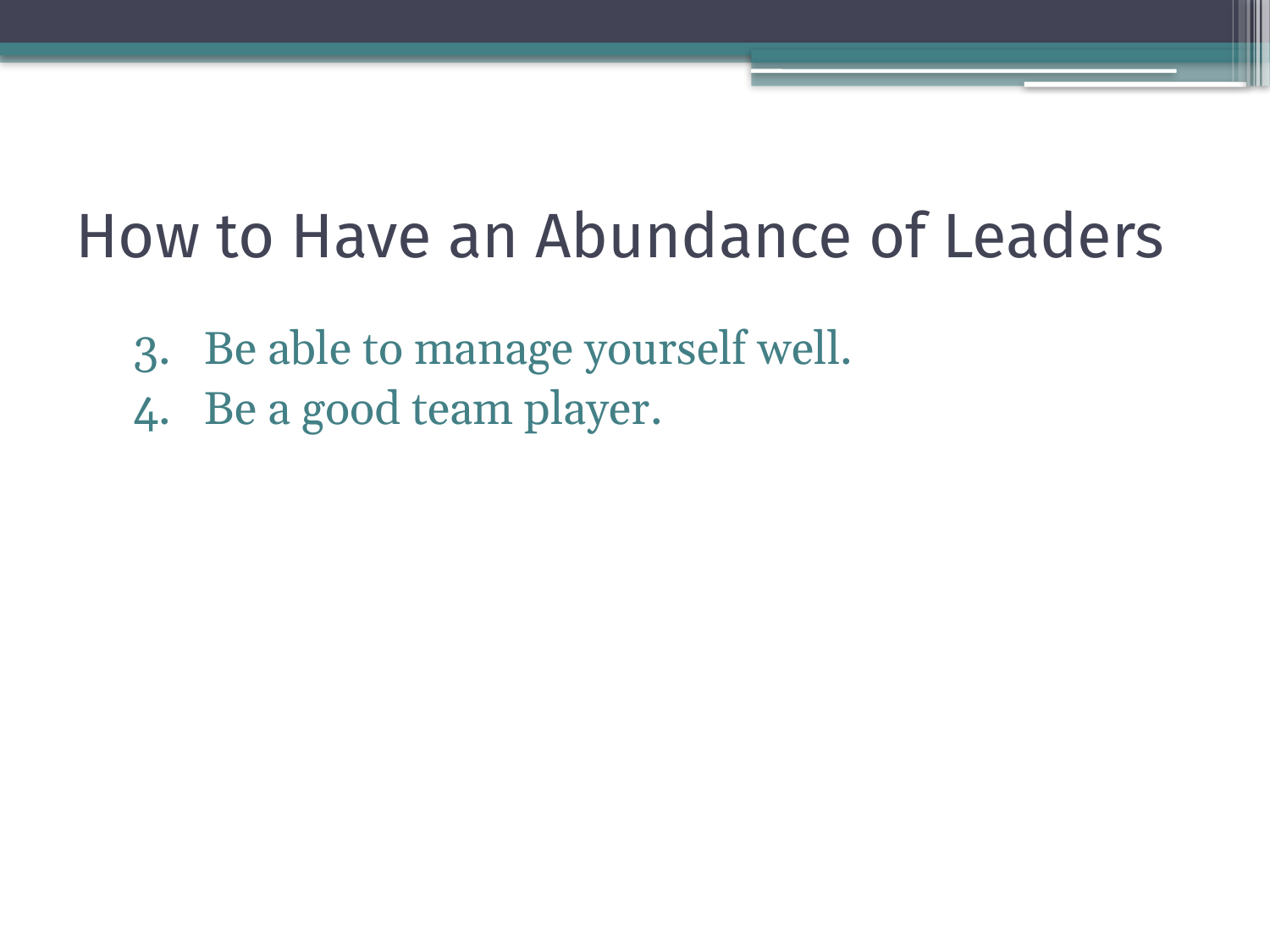

# How to Have an Abundance of Leaders
Be able to manage yourself well.
Be a good team player.